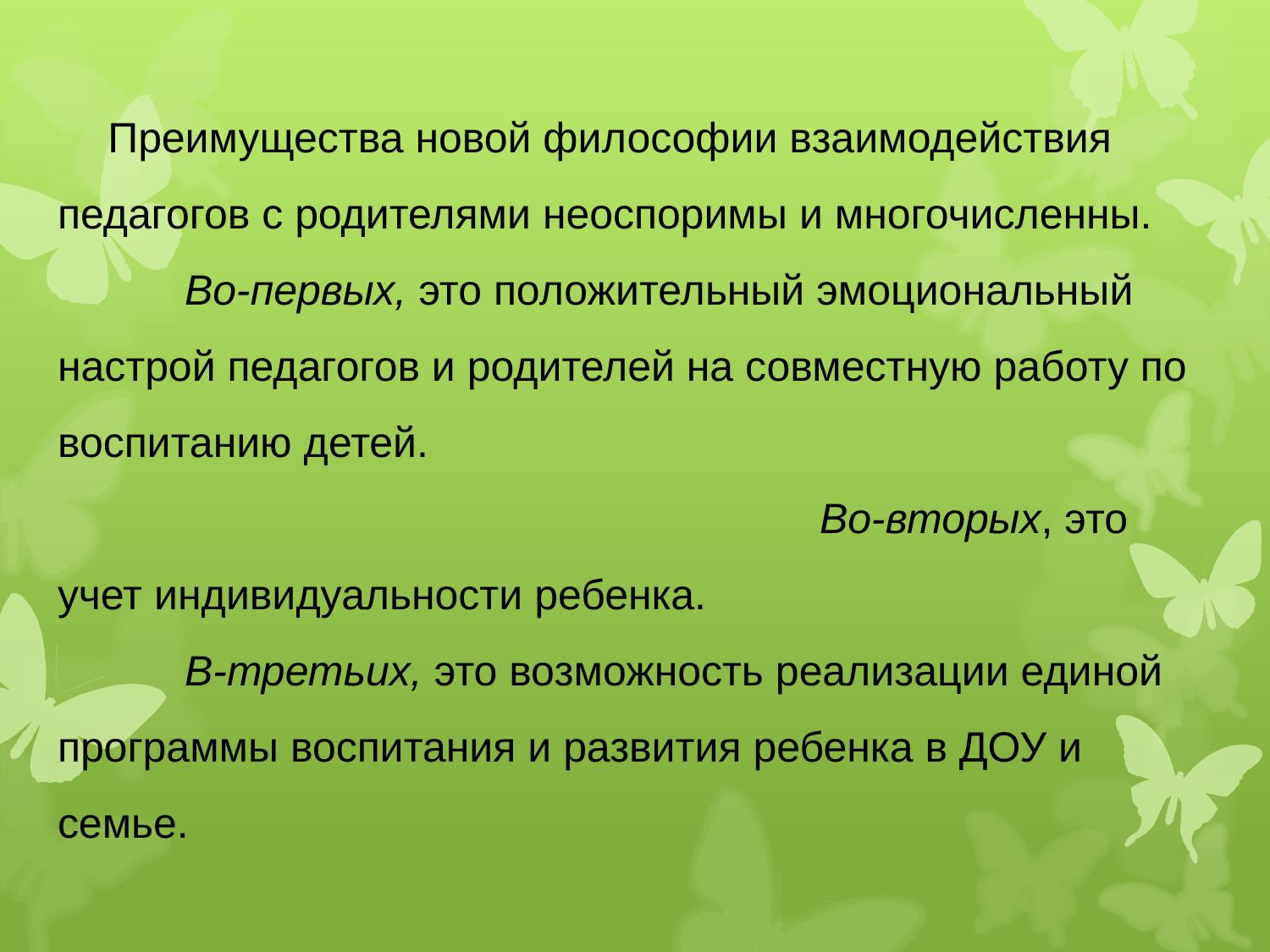

# Преимущества новой философии взаимодействия педагогов с родителями неоспоримы и многочисленны. Во-первых, это положительный эмоциональный настрой педагогов и родителей на совместную работу по воспитанию детей. 												Во-вторых, это учет индивидуальности ребенка. В-третьих, это возможность реализации единой программы воспитания и развития ребенка в ДОУ и семье.